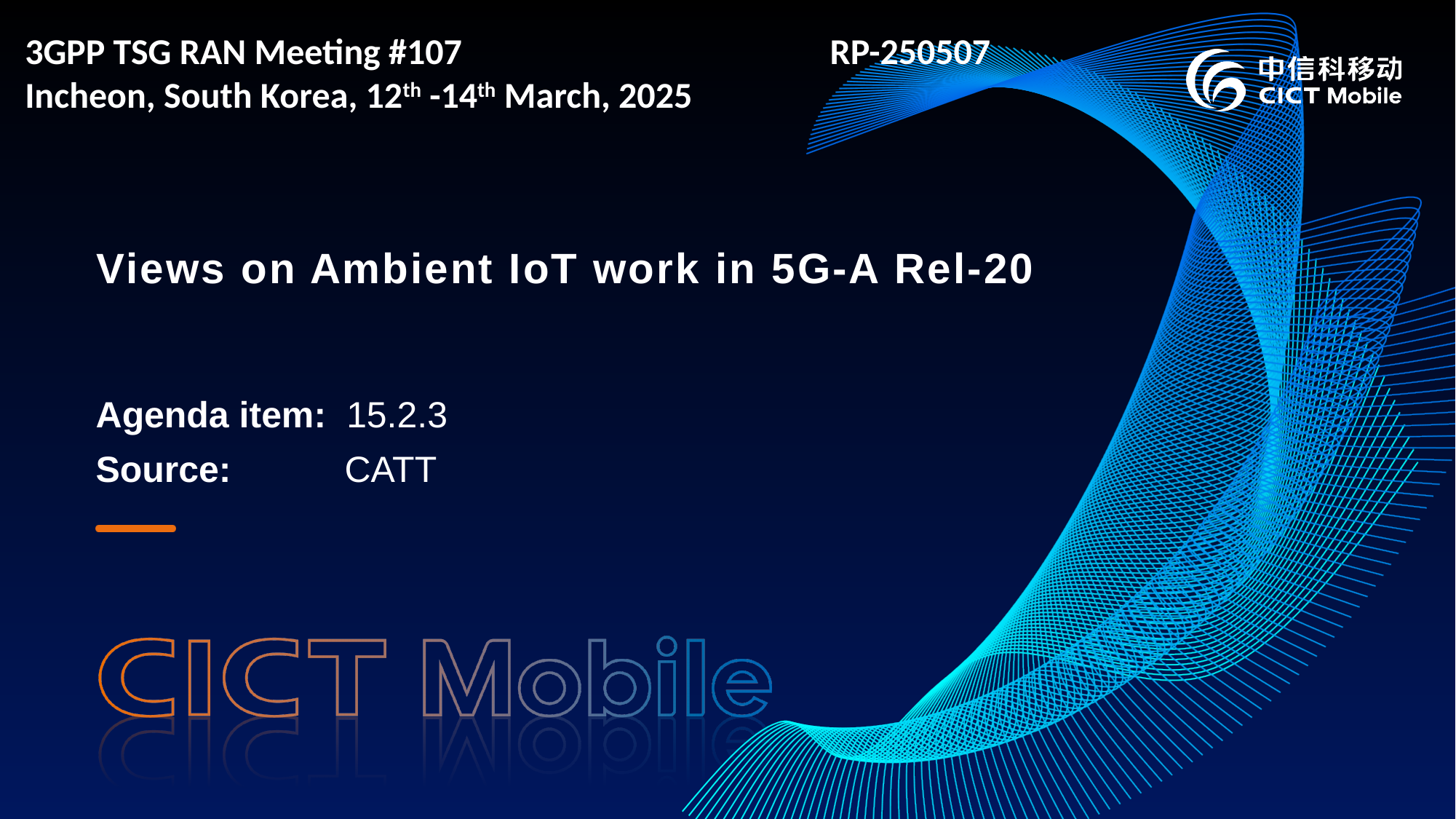

3GPP TSG RAN Meeting #107			     RP-250507
Incheon, South Korea, 12th -14th March, 2025
# Views on Ambient IoT work in 5G-A Rel-20
Agenda item:  15.2.3
Source:	   CATT